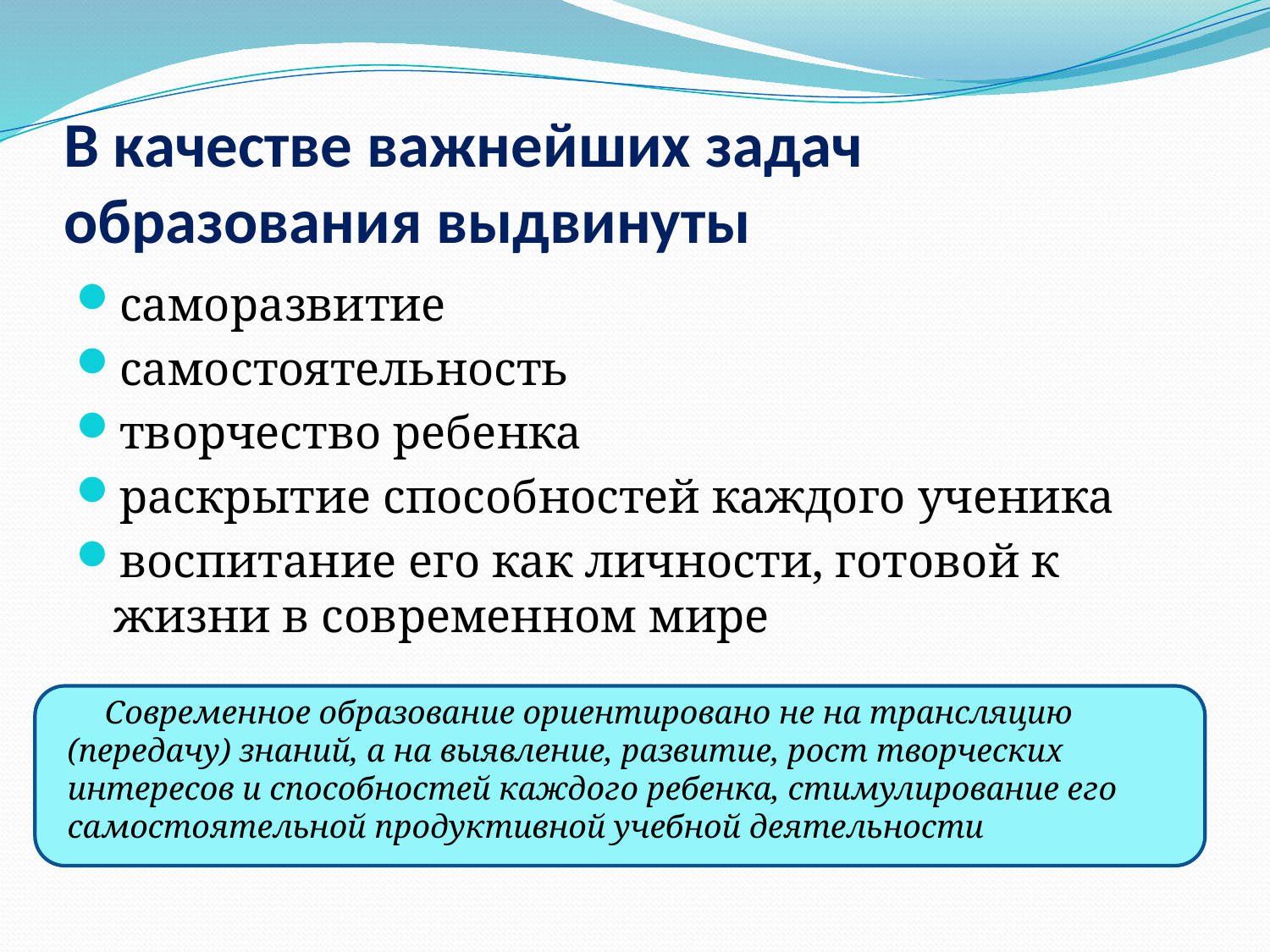

# В качестве важнейших задач образования выдвинуты
саморазвитие
самостоятельность
творчество ребенка
раскрытие способностей каждого ученика
воспитание его как личности, готовой к жизни в современном мире

Современное образование ориентировано не на трансляцию (передачу) знаний, а на выявление, развитие, рост творческих интересов и способностей каждого ребенка, стимулирование его самостоятельной продуктивной учебной деятельности